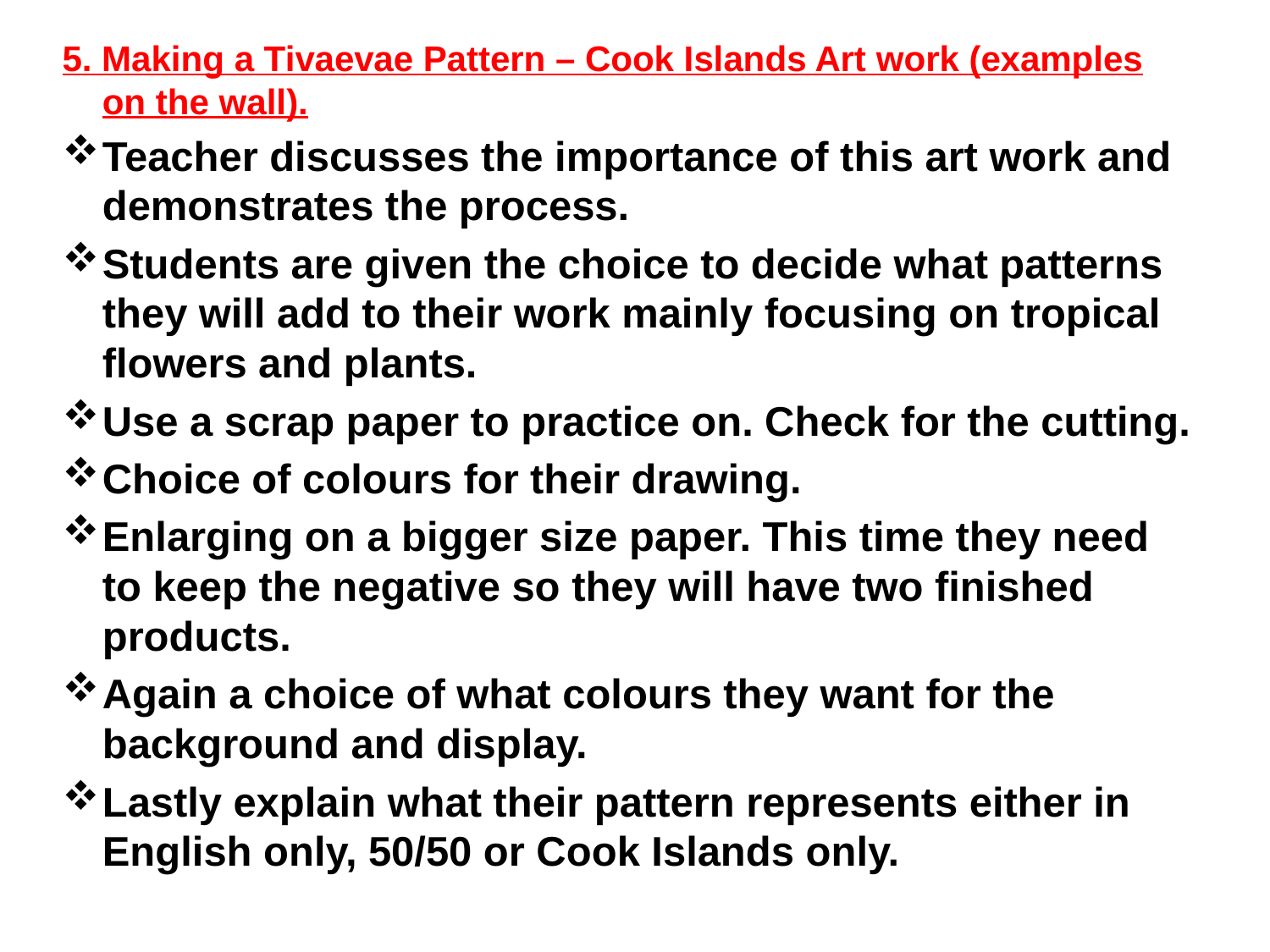

5. Making a Tivaevae Pattern – Cook Islands Art work (examples on the wall).
Teacher discusses the importance of this art work and demonstrates the process.
Students are given the choice to decide what patterns they will add to their work mainly focusing on tropical flowers and plants.
Use a scrap paper to practice on. Check for the cutting.
Choice of colours for their drawing.
Enlarging on a bigger size paper. This time they need to keep the negative so they will have two finished products.
Again a choice of what colours they want for the background and display.
Lastly explain what their pattern represents either in English only, 50/50 or Cook Islands only.